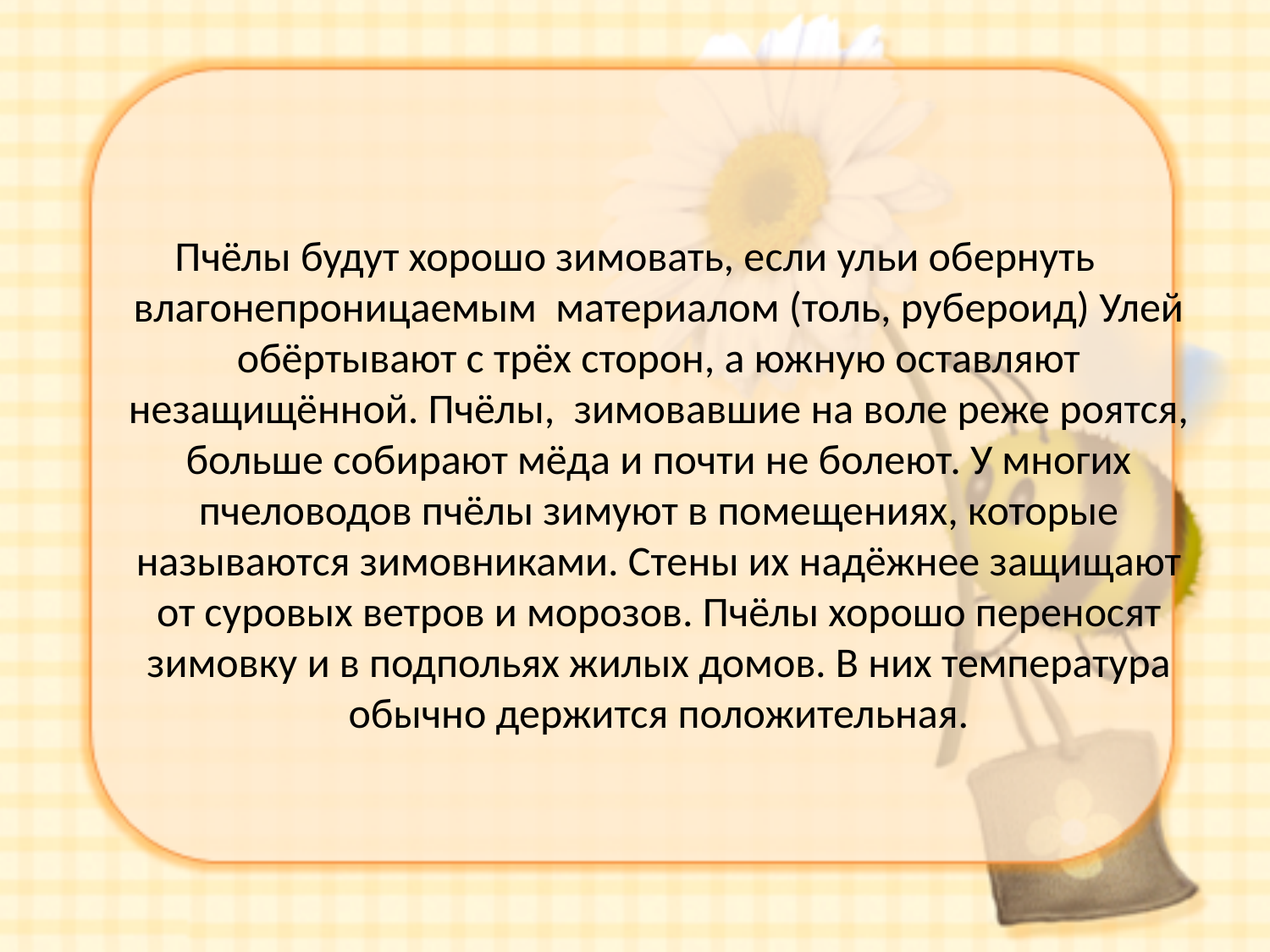

#
Пчёлы будут хорошо зимовать, если ульи обернуть влагонепроницаемым  материалом (толь, рубероид) Улей обёртывают с трёх сторон, а южную оставляют незащищённой. Пчёлы,  зимовавшие на воле реже роятся, больше собирают мёда и почти не болеют. У многих пчеловодов пчёлы зимуют в помещениях, которые называются зимовниками. Стены их надёжнее защищают от суровых ветров и морозов. Пчёлы хорошо переносят зимовку и в подпольях жилых домов. В них температура обычно держится положительная.